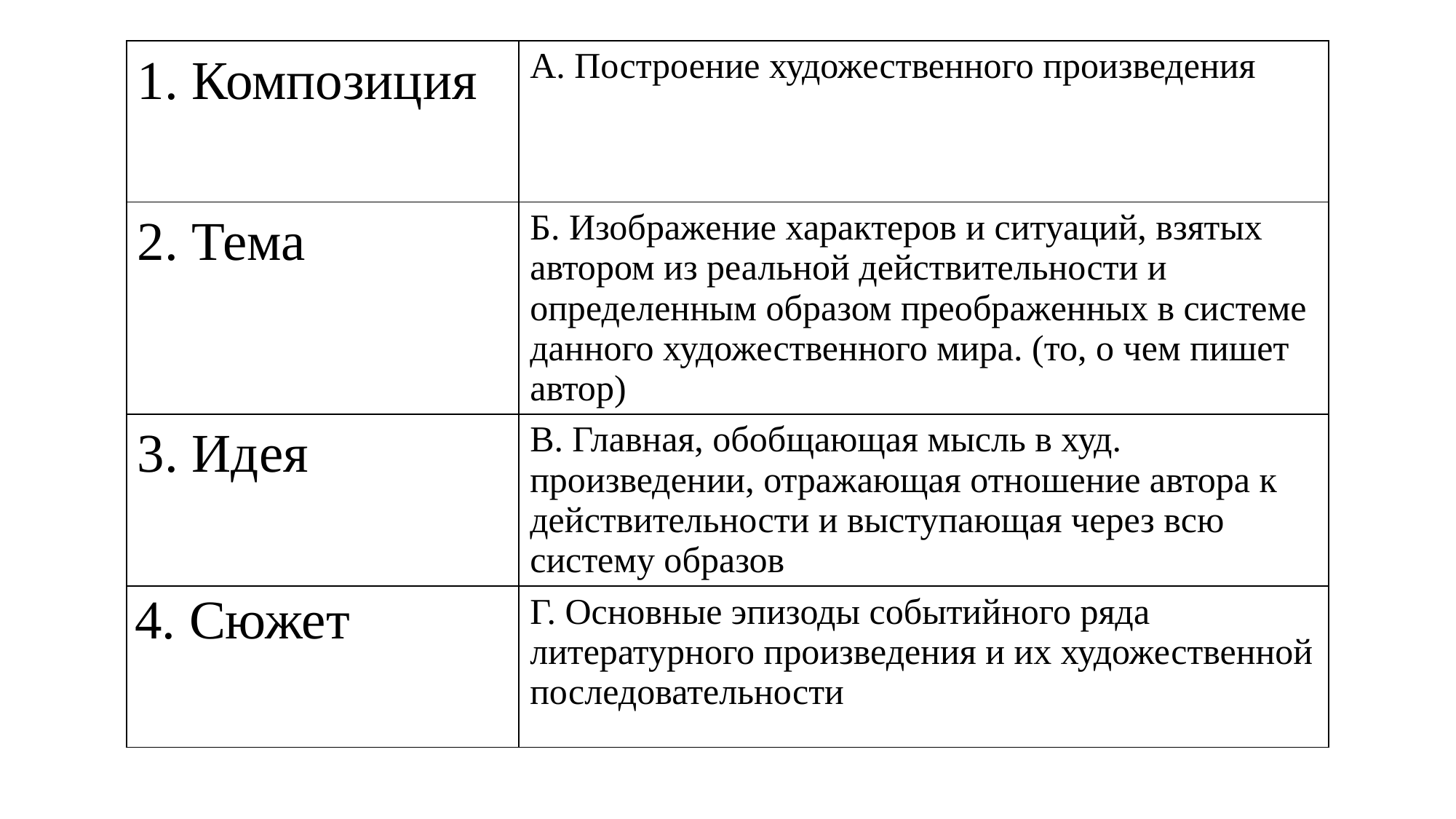

| 1. Композиция | А. Построение художественного произведения |
| --- | --- |
| 2. Тема | Б. Изображение характеров и ситуаций, взятых автором из реальной действительности и определенным образом преображенных в системе данного художественного мира. (то, о чем пишет автор) |
| 3. Идея | В. Главная, обобщающая мысль в худ. произведении, отражающая отношение автора к действительности и выступающая через всю систему образов |
| 4. Сюжет | Г. Основные эпизоды событийного ряда литературного произведения и их художественной последовательности |